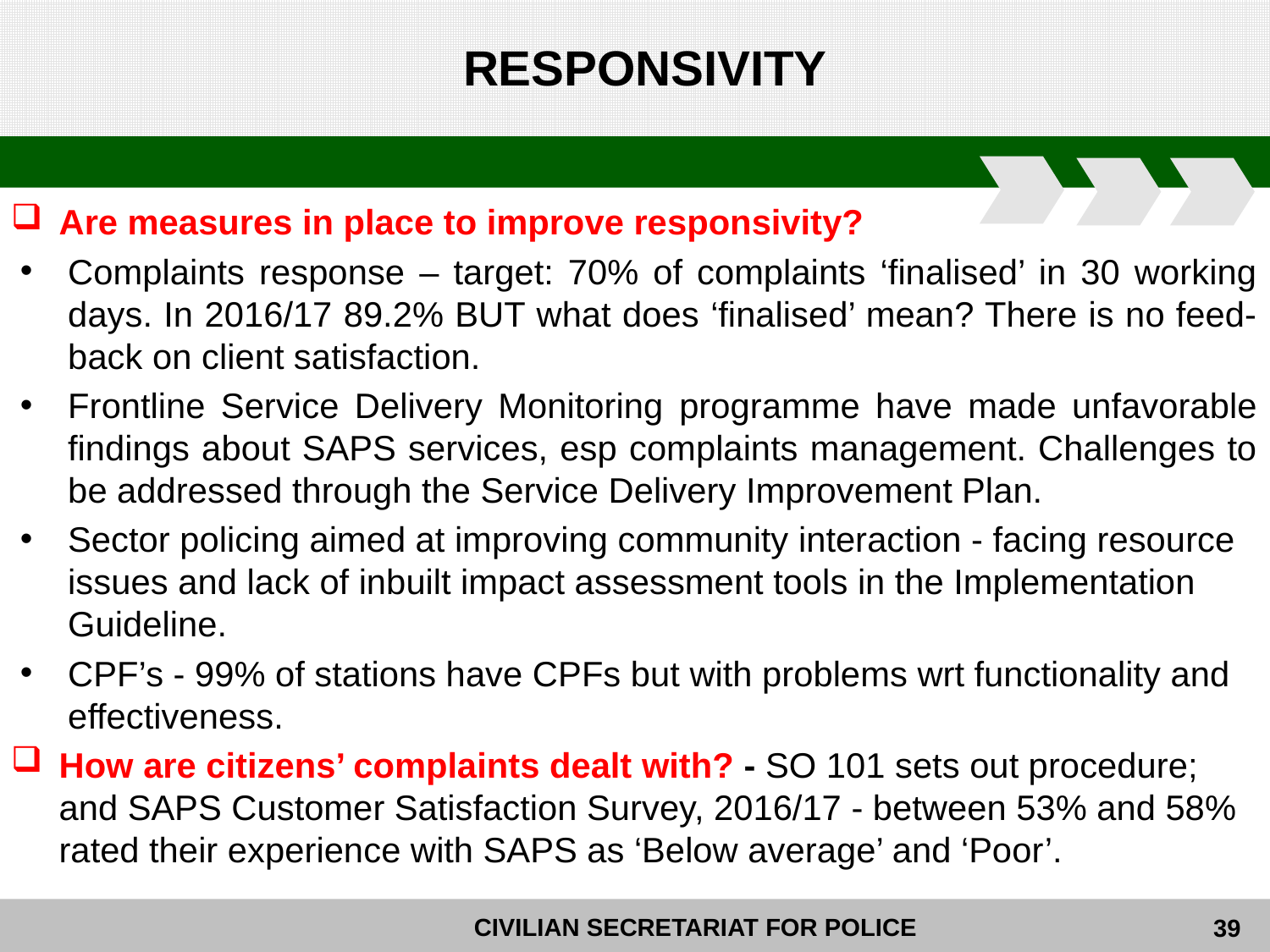

# RESPONSIVITY
Are measures in place to improve responsivity?
Complaints response – target: 70% of complaints ‘finalised’ in 30 working days. In 2016/17 89.2% BUT what does ‘finalised’ mean? There is no feed-back on client satisfaction.
Frontline Service Delivery Monitoring programme have made unfavorable findings about SAPS services, esp complaints management. Challenges to be addressed through the Service Delivery Improvement Plan.
Sector policing aimed at improving community interaction - facing resource issues and lack of inbuilt impact assessment tools in the Implementation Guideline.
CPF’s - 99% of stations have CPFs but with problems wrt functionality and effectiveness.
How are citizens’ complaints dealt with? - SO 101 sets out procedure; and SAPS Customer Satisfaction Survey, 2016/17 - between 53% and 58% rated their experience with SAPS as ‘Below average’ and ‘Poor’.

39